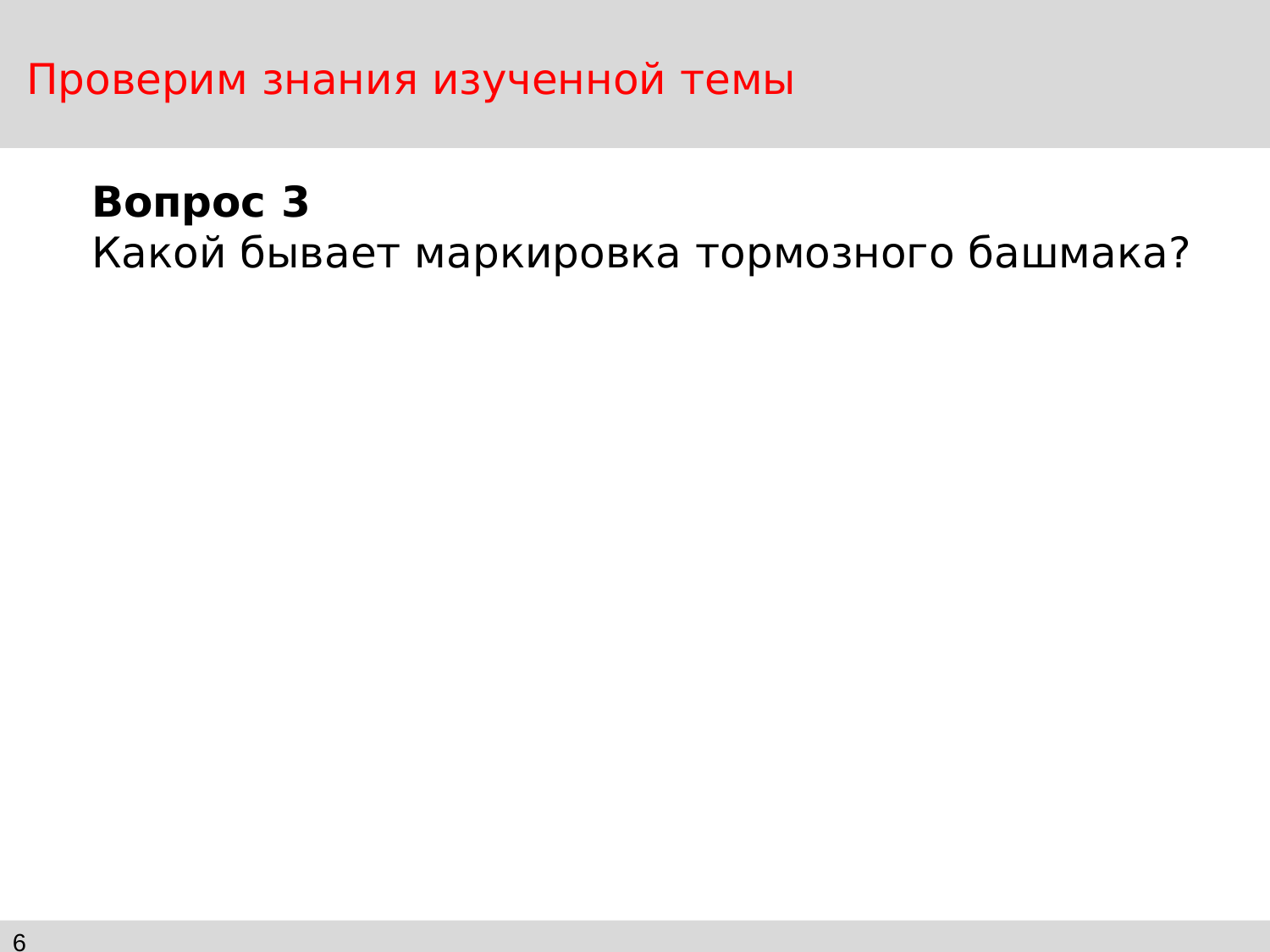

Проверим знания изученной темы
Вопрос 3
Какой бывает маркировка тормозного башмака?
6